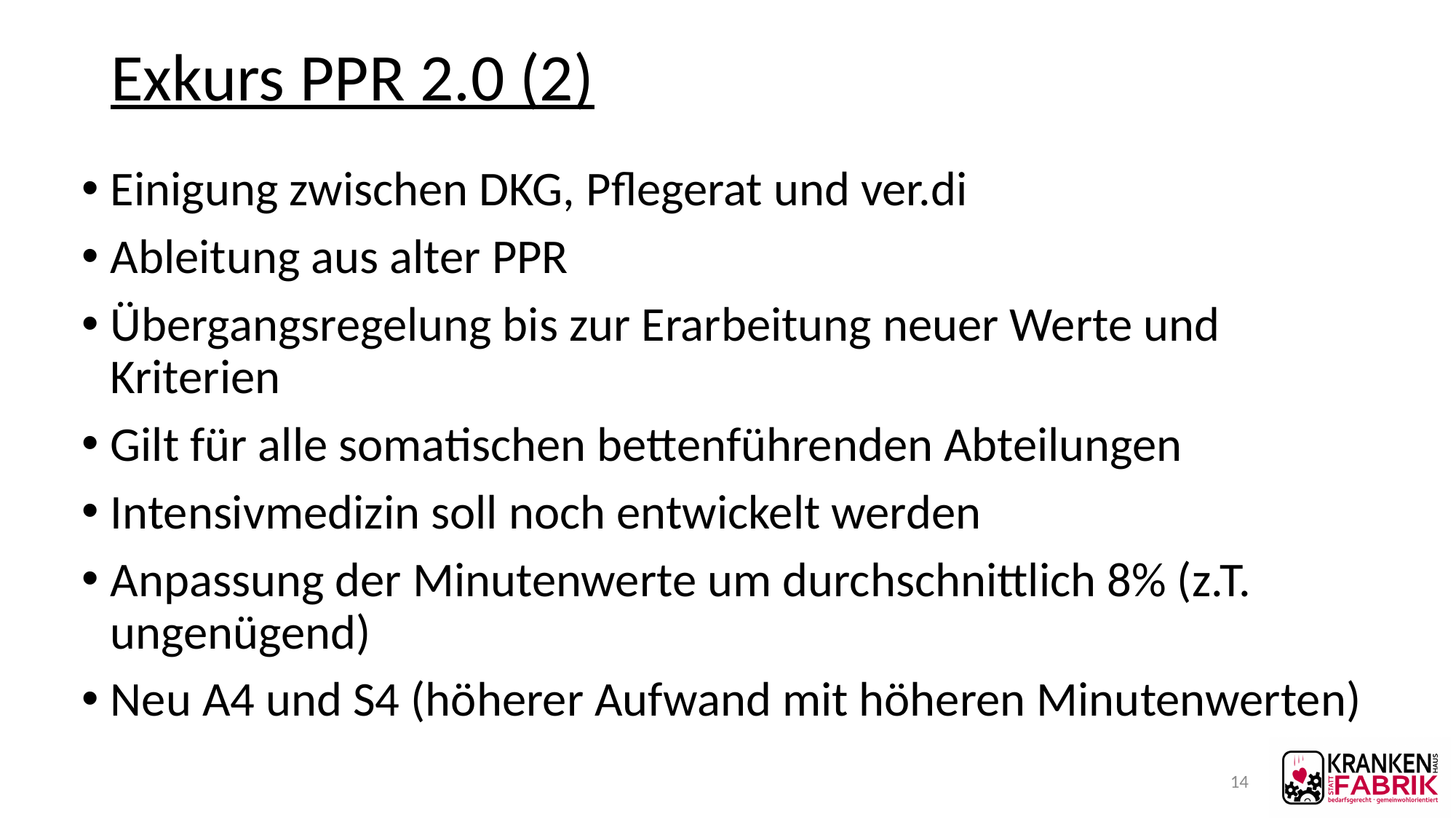

# Exkurs PPR 2.0 (2)
Einigung zwischen DKG, Pflegerat und ver.di
Ableitung aus alter PPR
Übergangsregelung bis zur Erarbeitung neuer Werte und Kriterien
Gilt für alle somatischen bettenführenden Abteilungen
Intensivmedizin soll noch entwickelt werden
Anpassung der Minutenwerte um durchschnittlich 8% (z.T. ungenügend)
Neu A4 und S4 (höherer Aufwand mit höheren Minutenwerten)

14